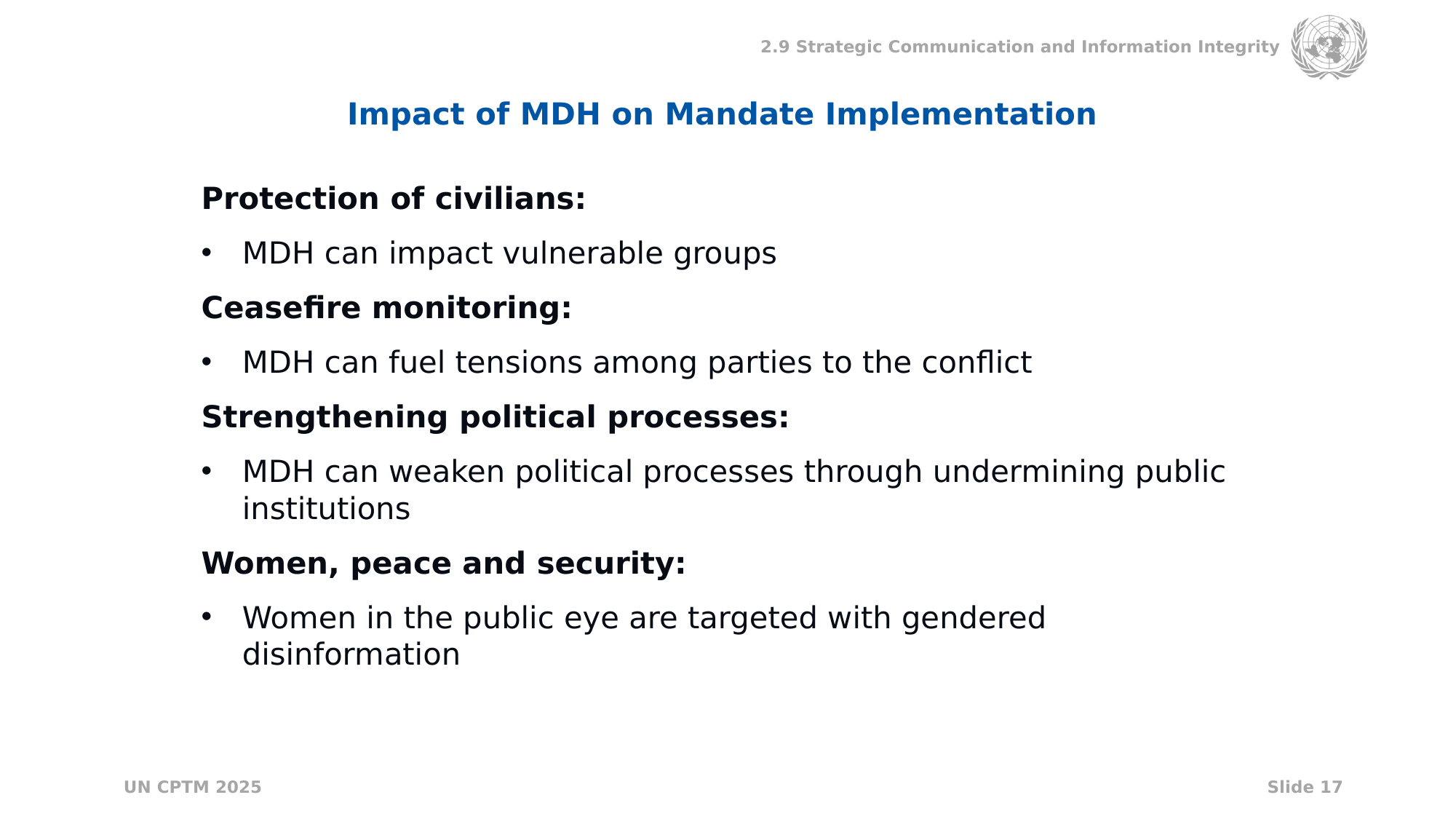

Impact of MDH on Mandate Implementation
Protection of civilians:
MDH can impact vulnerable groups
Ceasefire monitoring:
MDH can fuel tensions among parties to the conflict
Strengthening political processes:
MDH can weaken political processes through undermining public institutions
Women, peace and security:
Women in the public eye are targeted with gendered disinformation